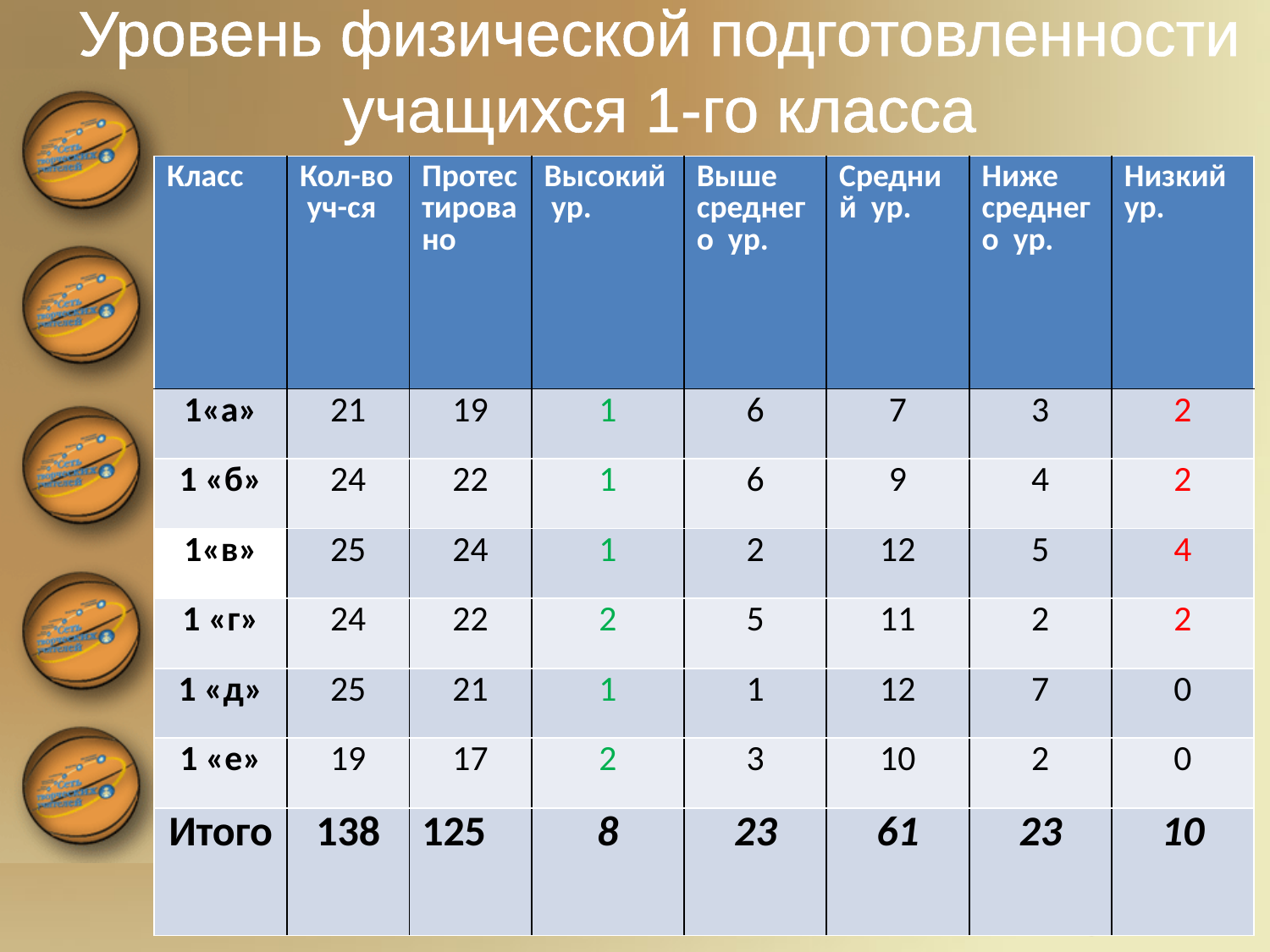

Уровень физической подготовленности
учащихся 1-го класса
| Класс | Кол-во уч-ся | Протестировано | Высокий ур. | Выше среднего ур. | Средний ур. | Ниже среднего ур. | Низкий ур. |
| --- | --- | --- | --- | --- | --- | --- | --- |
| 1«а» | 21 | 19 | 1 | 6 | 7 | 3 | 2 |
| 1 «б» | 24 | 22 | 1 | 6 | 9 | 4 | 2 |
| 1«в» | 25 | 24 | 1 | 2 | 12 | 5 | 4 |
| 1 «г» | 24 | 22 | 2 | 5 | 11 | 2 | 2 |
| 1 «д» | 25 | 21 | 1 | 1 | 12 | 7 | 0 |
| 1 «е» | 19 | 17 | 2 | 3 | 10 | 2 | 0 |
| Итого | 138 | 125 | 8 | 23 | 61 | 23 | 10 |